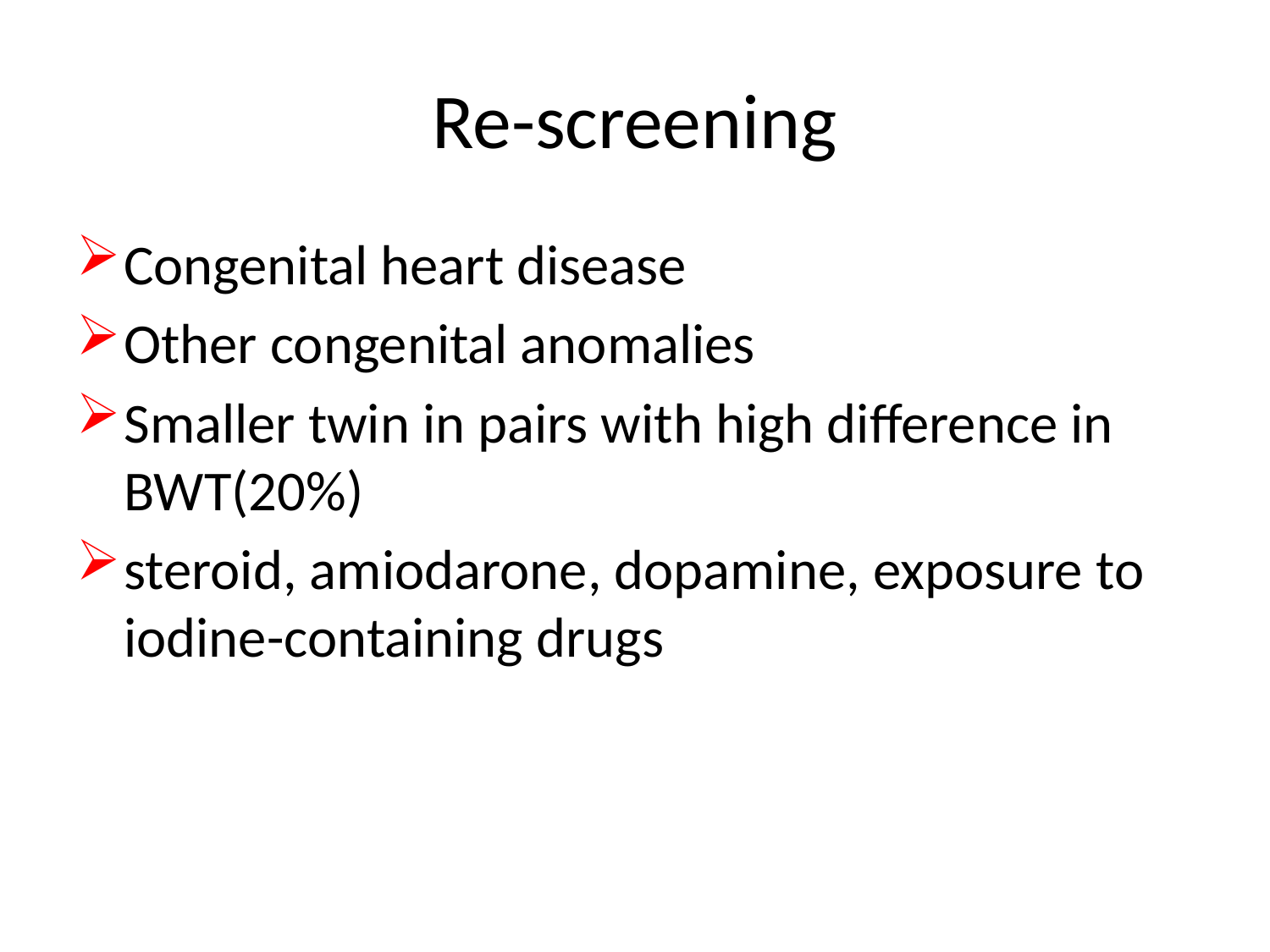

# Re-screening
Congenital heart disease
Other congenital anomalies
Smaller twin in pairs with high difference in BWT(20%)
steroid, amiodarone, dopamine, exposure to iodine-containing drugs